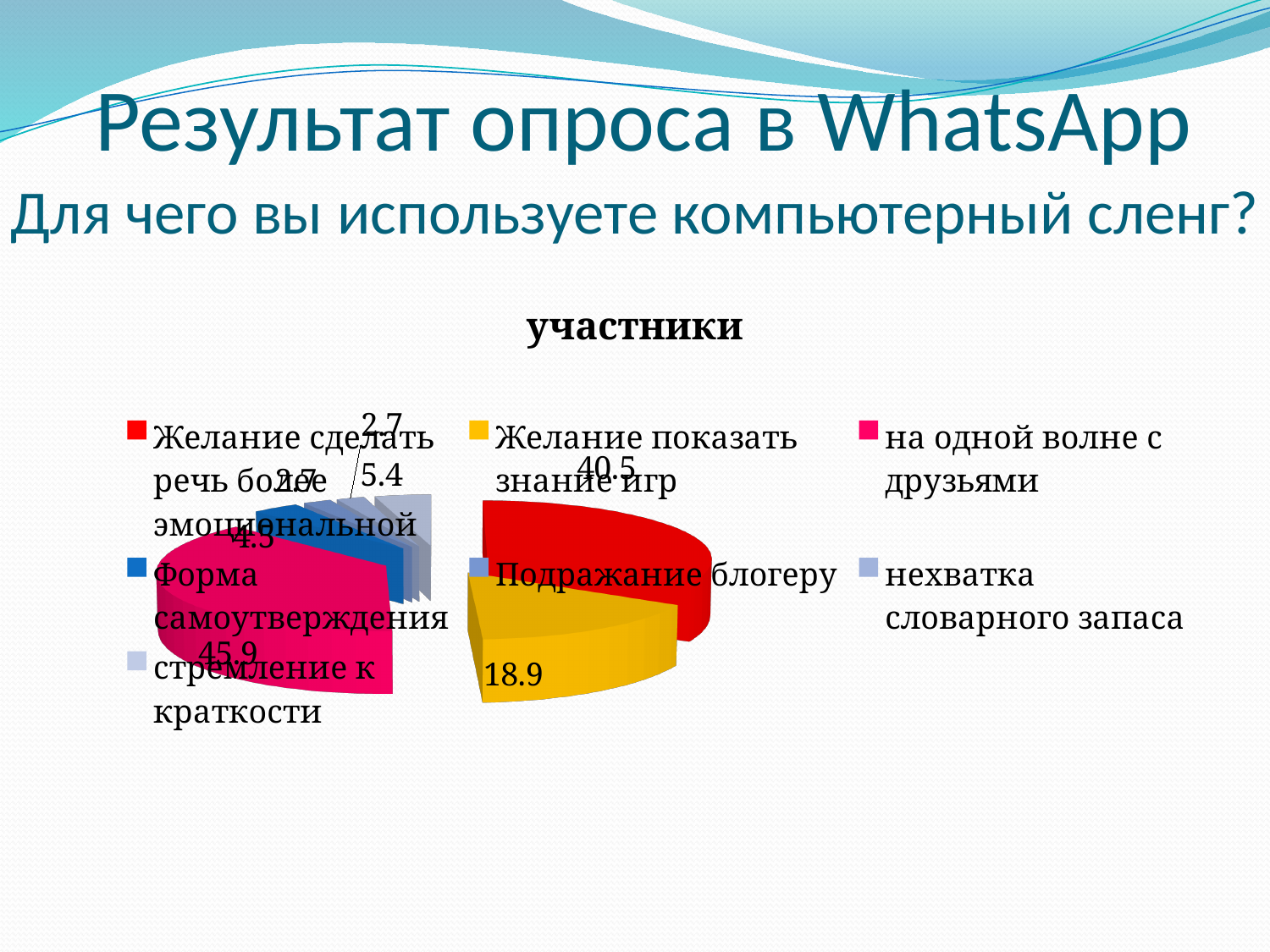

# Результат опроса в WhatsApp
Для чего вы используете компьютерный сленг?

[unsupported chart]